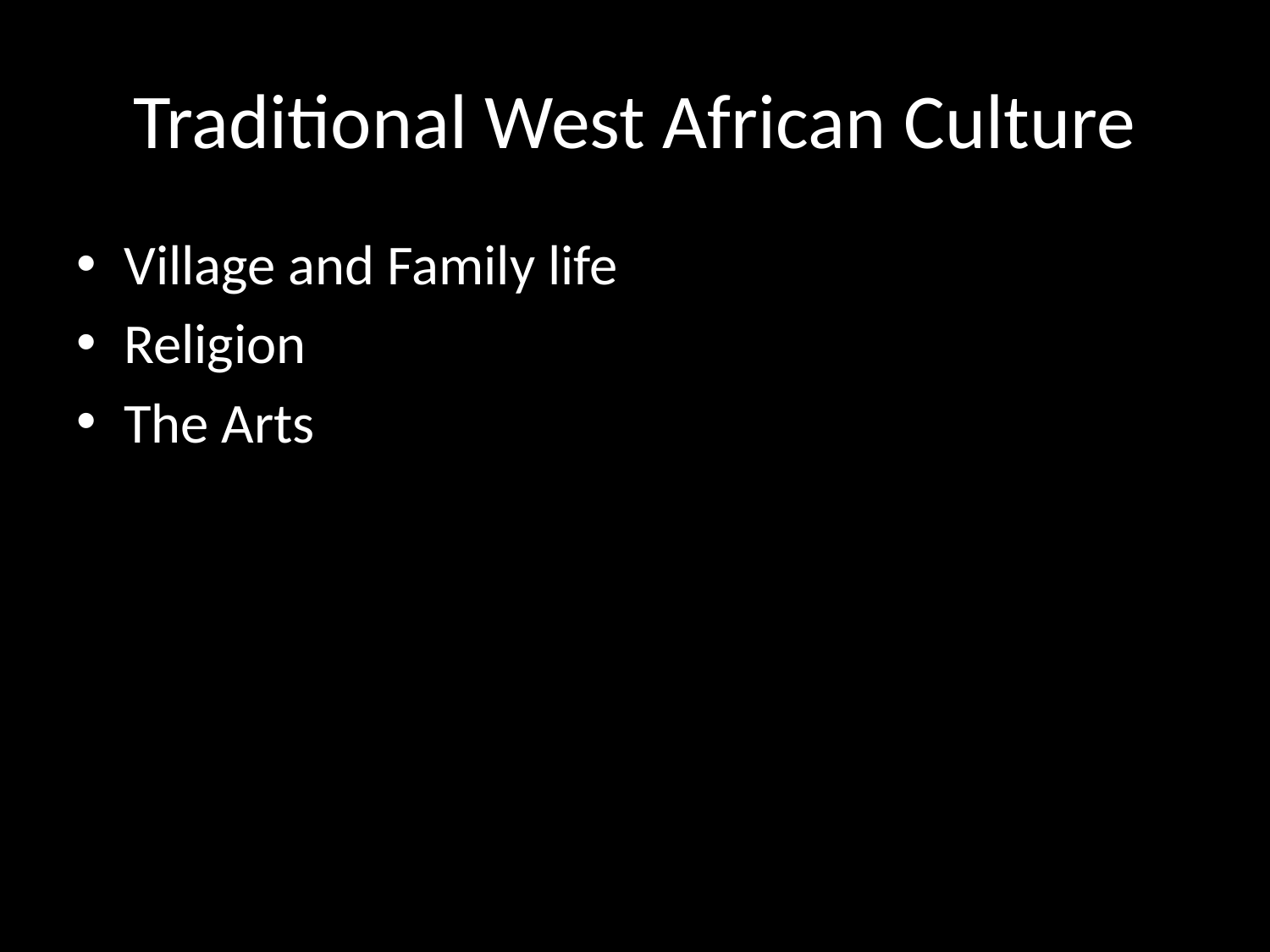

# Traditional West African Culture
Village and Family life
Religion
The Arts